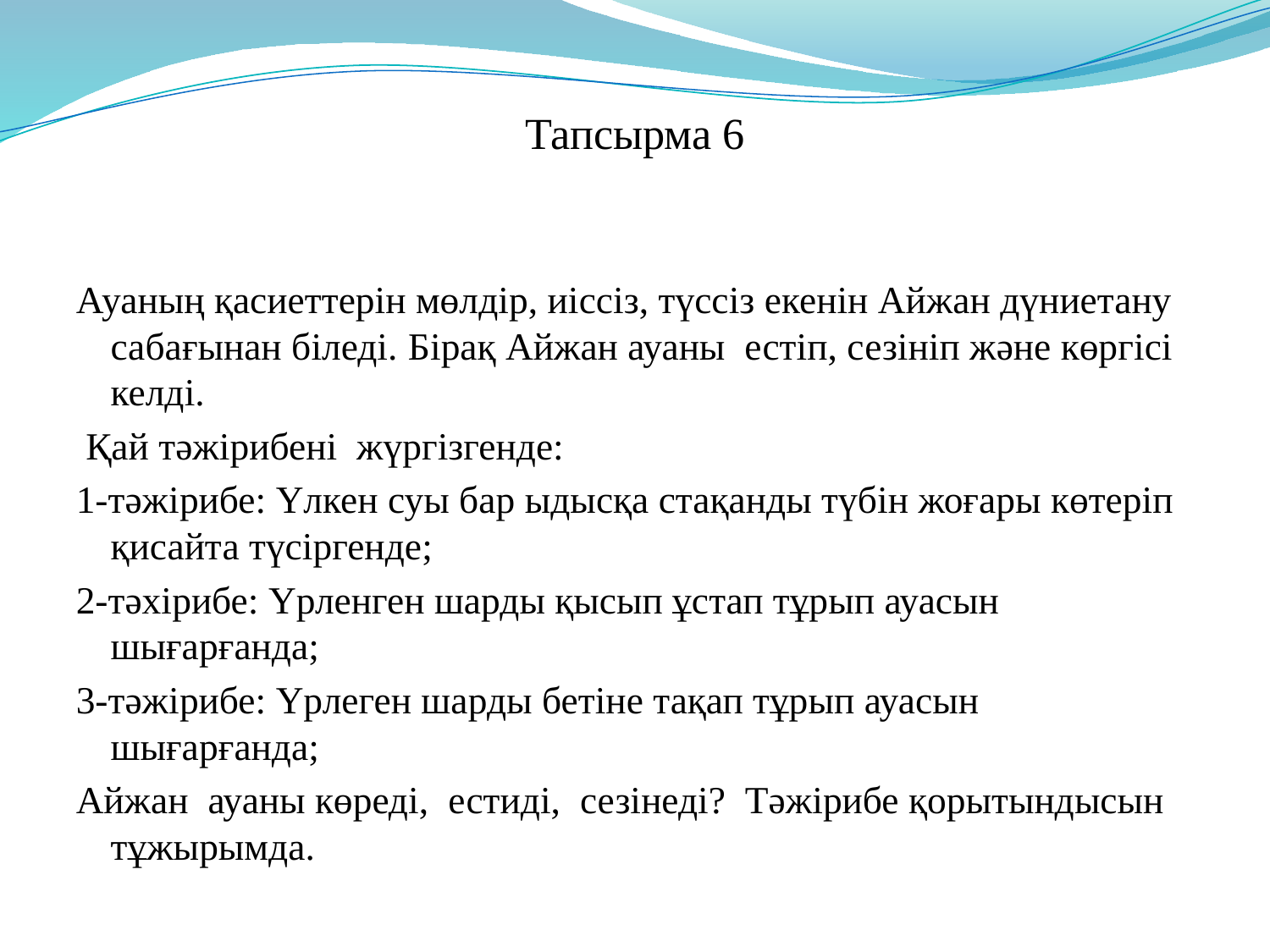

# Тапсырма 6
Ауаның қасиеттерін мөлдір, иіссіз, түссіз екенін Айжан дүниетану сабағынан біледі. Бірақ Айжан ауаны  естіп, сезініп және көргісі келді.
 Қай тәжірибені  жүргізгенде:
1-тәжірибе: Үлкен суы бар ыдысқа стақанды түбін жоғары көтеріп қисайта түсіргенде;
2-тәхірибе: Үрленген шарды қысып ұстап тұрып ауасын шығарғанда;
3-тәжірибе: Үрлеген шарды бетіне тақап тұрып ауасын шығарғанда;
Айжан  ауаны көреді,  естиді,  сезінеді?  Тәжірибе қорытындысын тұжырымда.